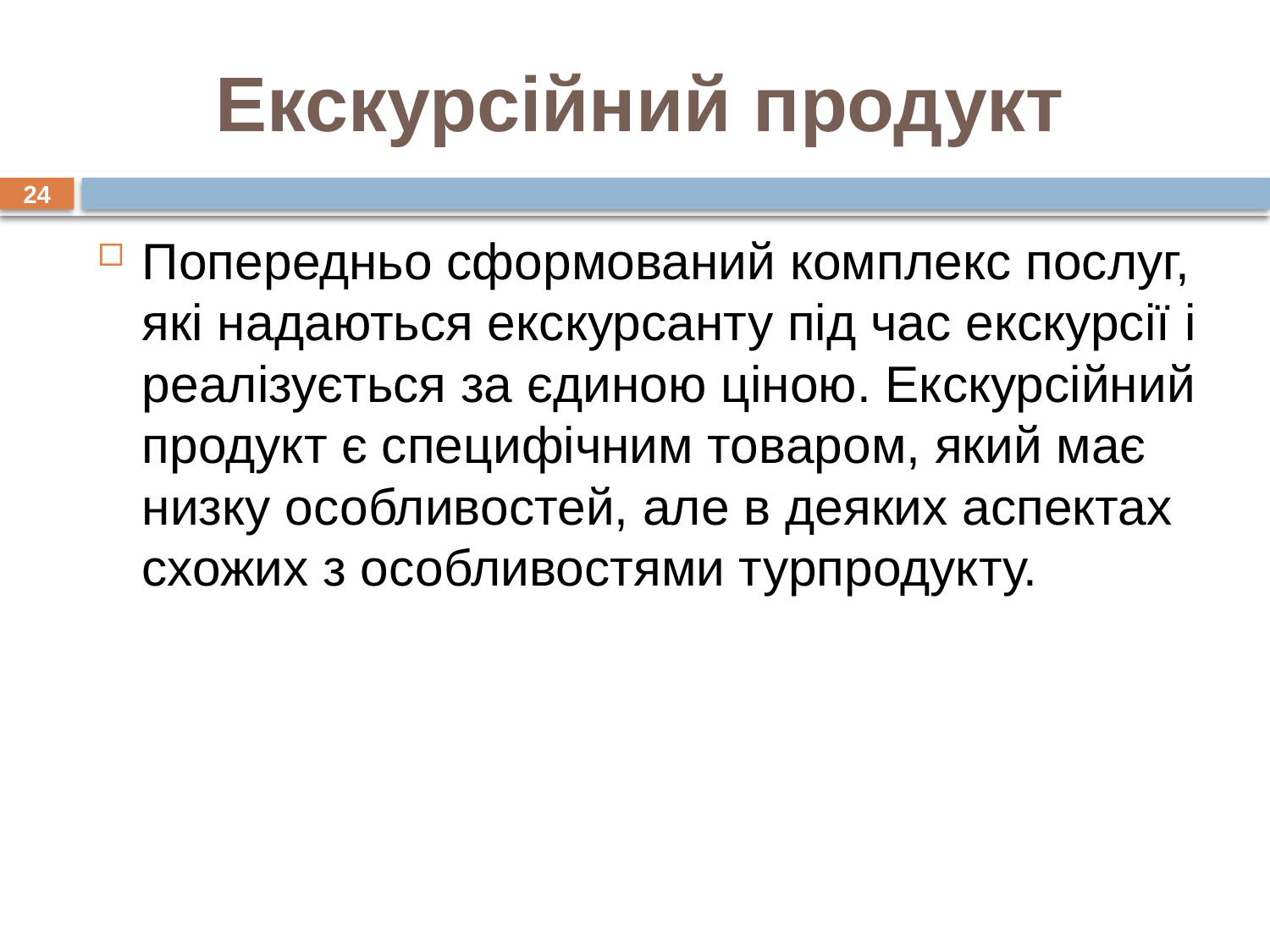

# Екскурсійний продукт
24
Попередньо сформований комплекс послуг, які надаються екскурсанту під час екскурсії і реалізується за єдиною ціною. Екскурсійний продукт є специфічним товаром, який має низку особливостей, але в деяких аспектах схожих з особливостями турпродукту.